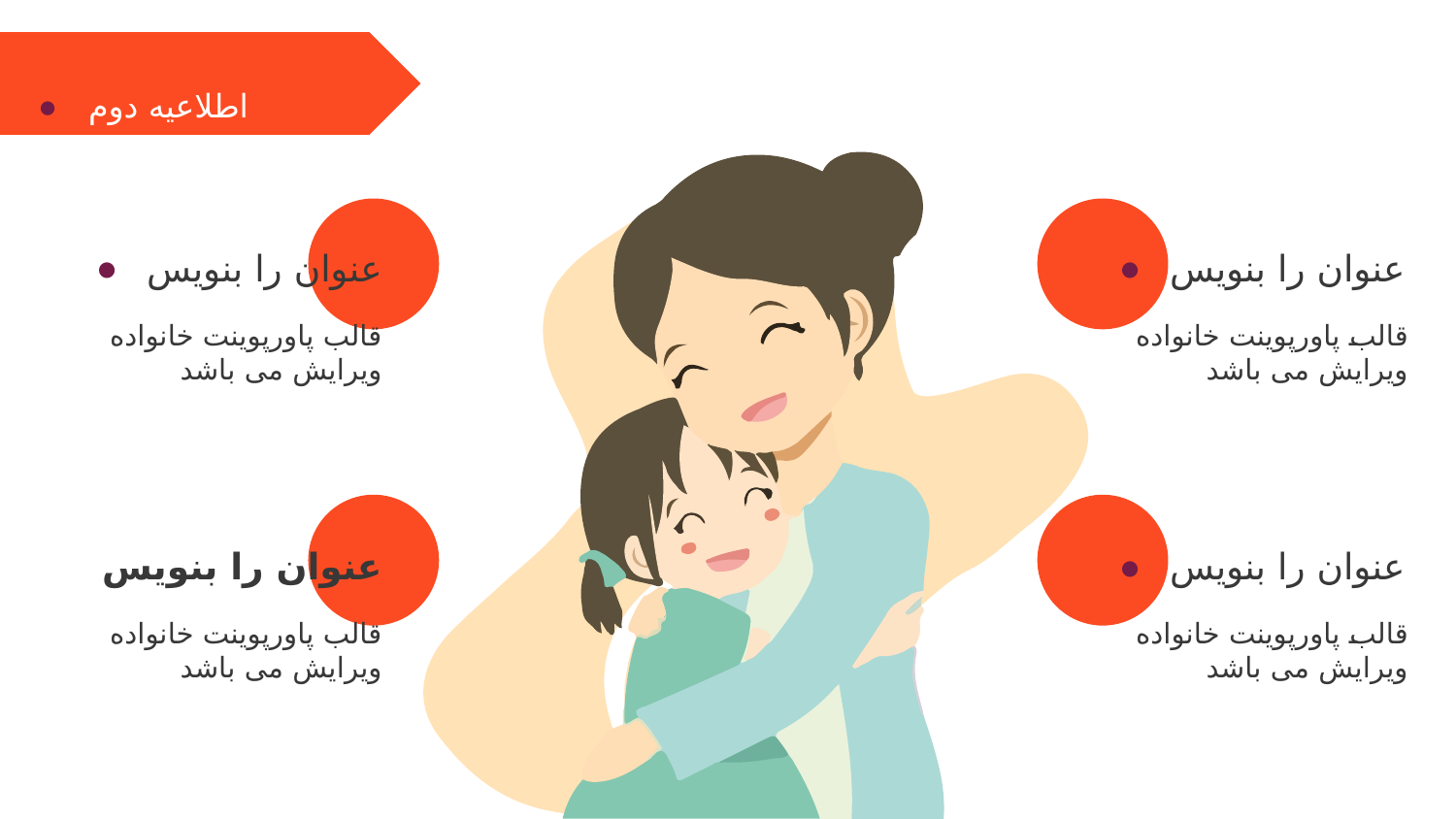

اطلاعیه دوم

عنوان را بنویس
عنوان را بنویس

قالب پاورپوینت خانواده ویرایش می باشد
قالب پاورپوینت خانواده ویرایش می باشد
# عنوان را بنویس
عنوان را بنویس

قالب پاورپوینت خانواده ویرایش می باشد
قالب پاورپوینت خانواده ویرایش می باشد